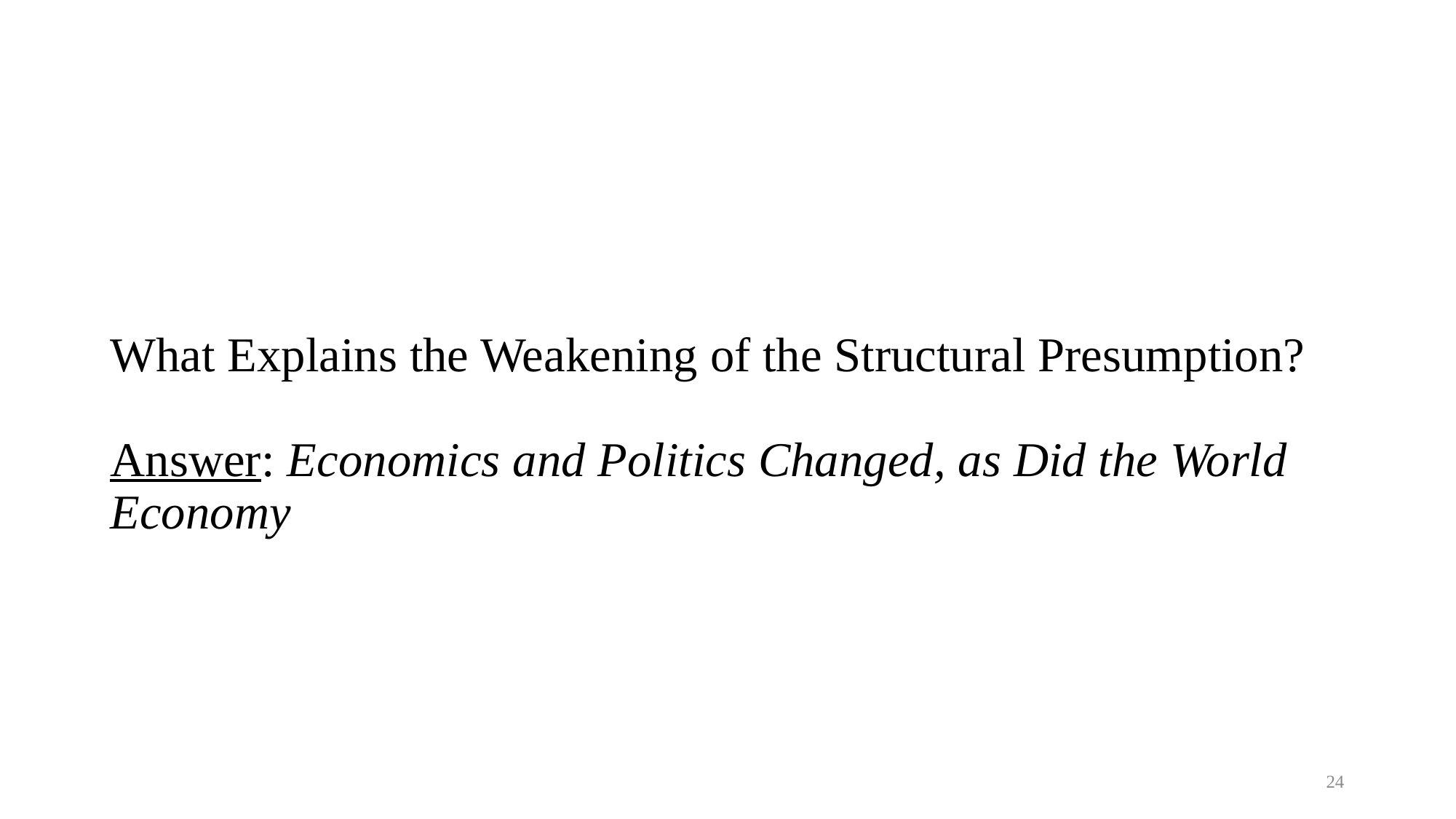

# What Explains the Weakening of the Structural Presumption? Answer: Economics and Politics Changed, as Did the World Economy

24